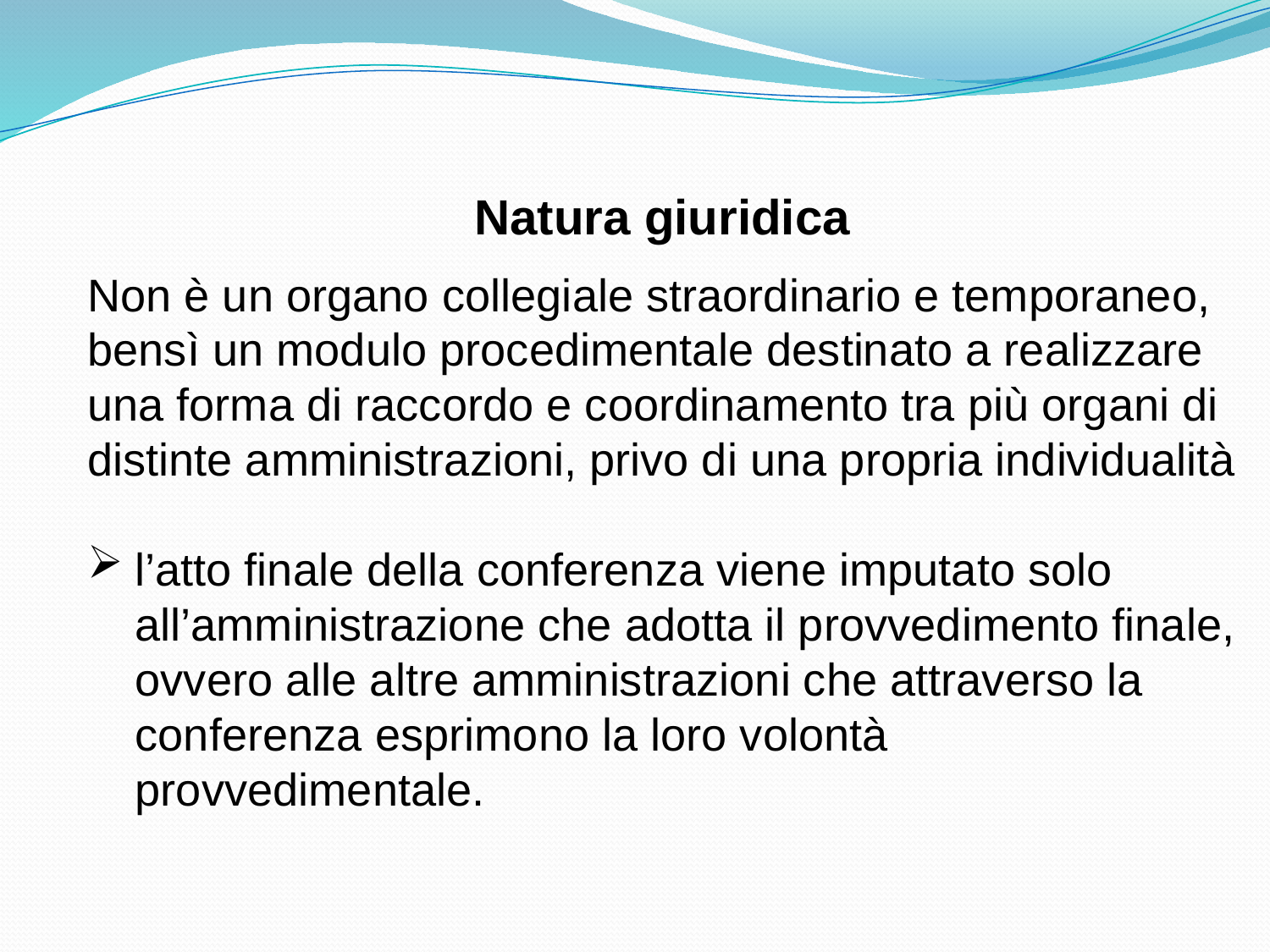

Natura giuridica

Non è un organo collegiale straordinario e temporaneo, bensì un modulo procedimentale destinato a realizzare una forma di raccordo e coordinamento tra più organi di distinte amministrazioni, privo di una propria individualità

l’atto finale della conferenza viene imputato solo all’amministrazione che adotta il provvedimento finale, ovvero alle altre amministrazioni che attraverso la conferenza esprimono la loro volontà provvedimentale.